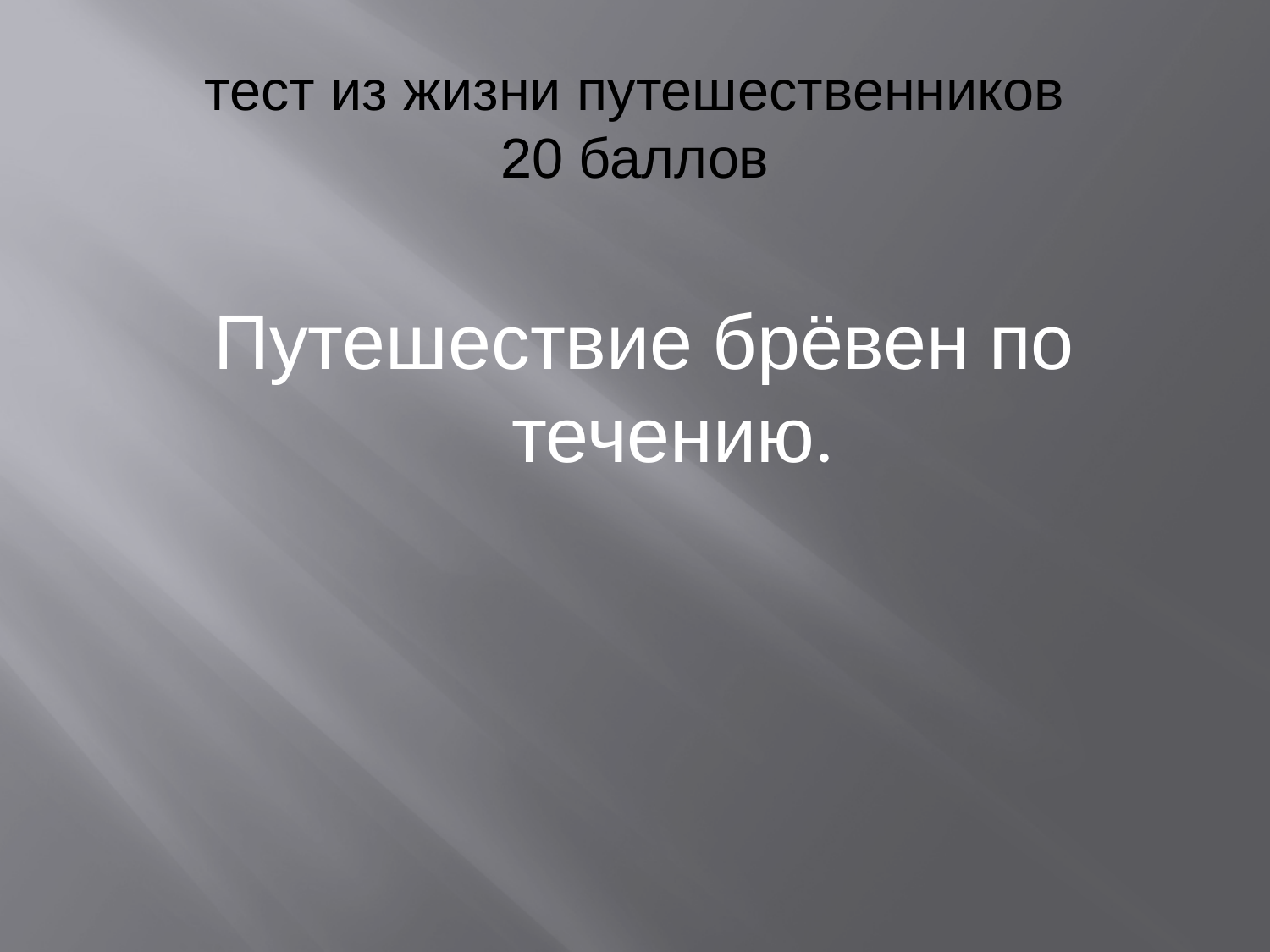

# тест из жизни путешественников 20 баллов
Путешествие брёвен по течению.